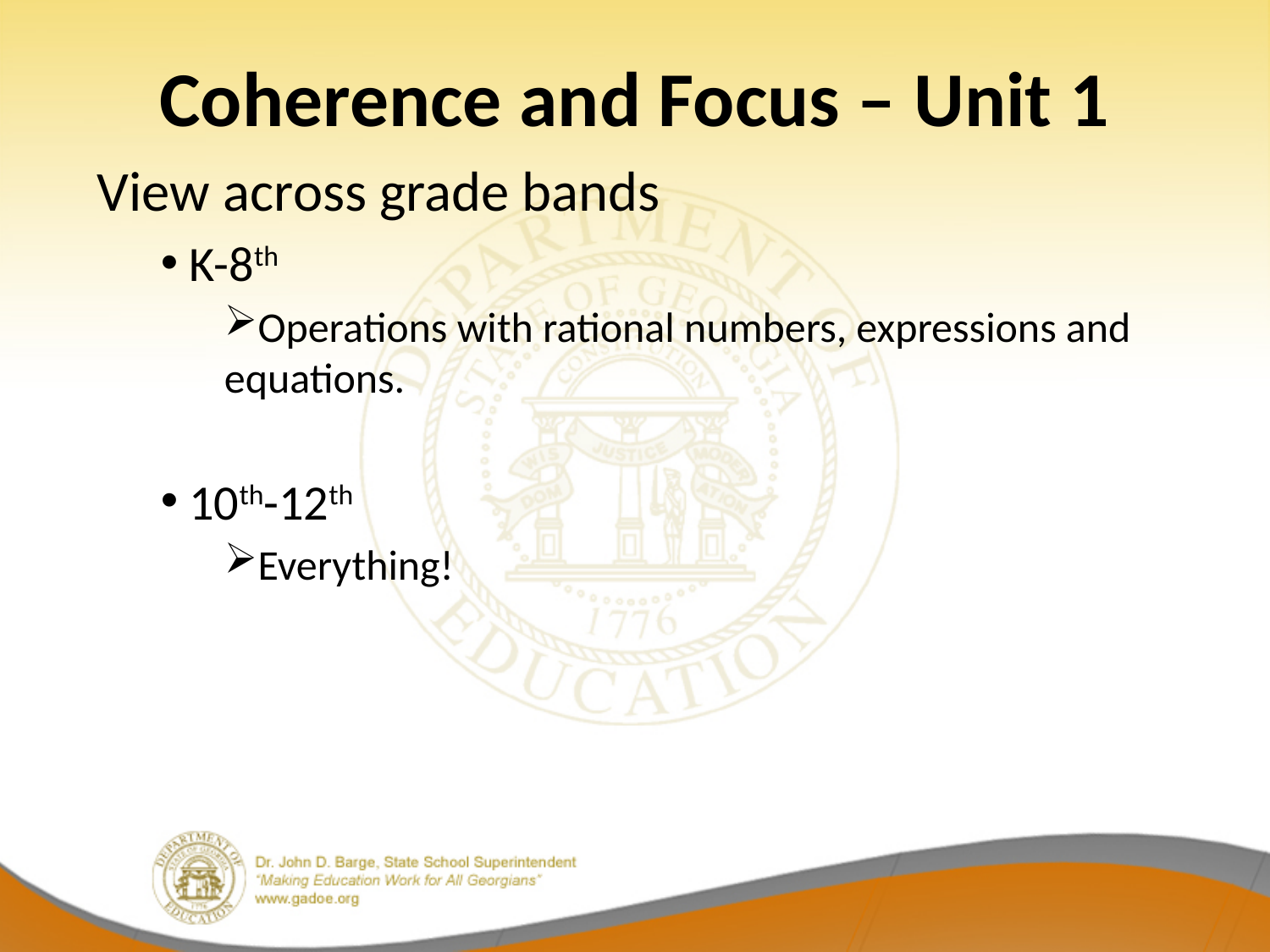

# Coherence and Focus – Unit 1
View across grade bands
 K-8th
Operations with rational numbers, expressions and equations.

 10th-12th
Everything!